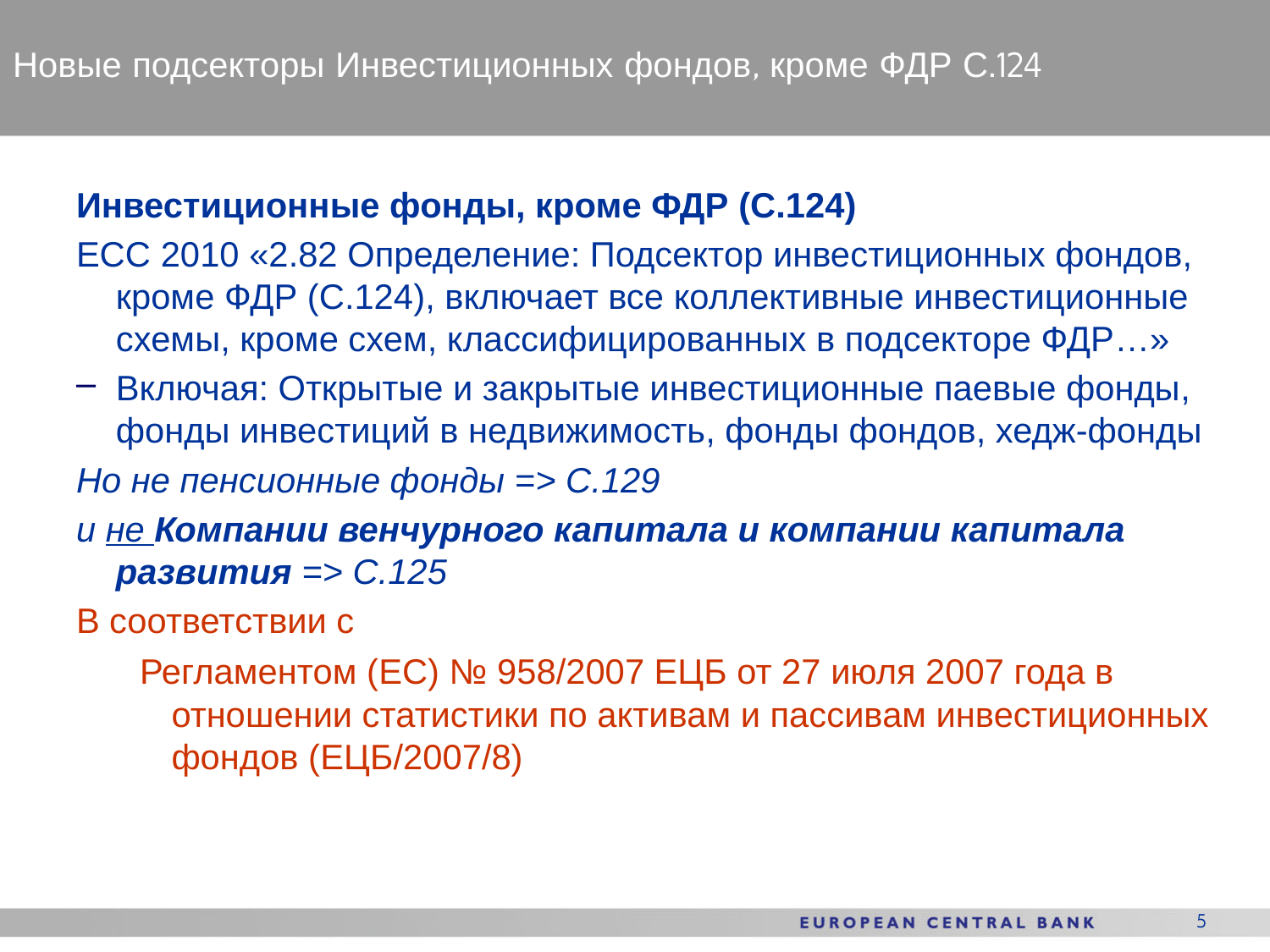

Новые подсекторы Инвестиционных фондов, кроме ФДР С.124
Инвестиционные фонды, кроме ФДР (С.124)
ЕСС 2010 «2.82 Определение: Подсектор инвестиционных фондов, кроме ФДР (С.124), включает все коллективные инвестиционные схемы, кроме схем, классифицированных в подсекторе ФДР…»
Включая: Открытые и закрытые инвестиционные паевые фонды, фонды инвестиций в недвижимость, фонды фондов, хедж-фонды
Но не пенсионные фонды => С.129
и не Компании венчурного капитала и компании капитала развития => С.125
В соответствии с
Регламентом (ЕС) № 958/2007 ЕЦБ от 27 июля 2007 года в отношении статистики по активам и пассивам инвестиционных фондов (ЕЦБ/2007/8)

5